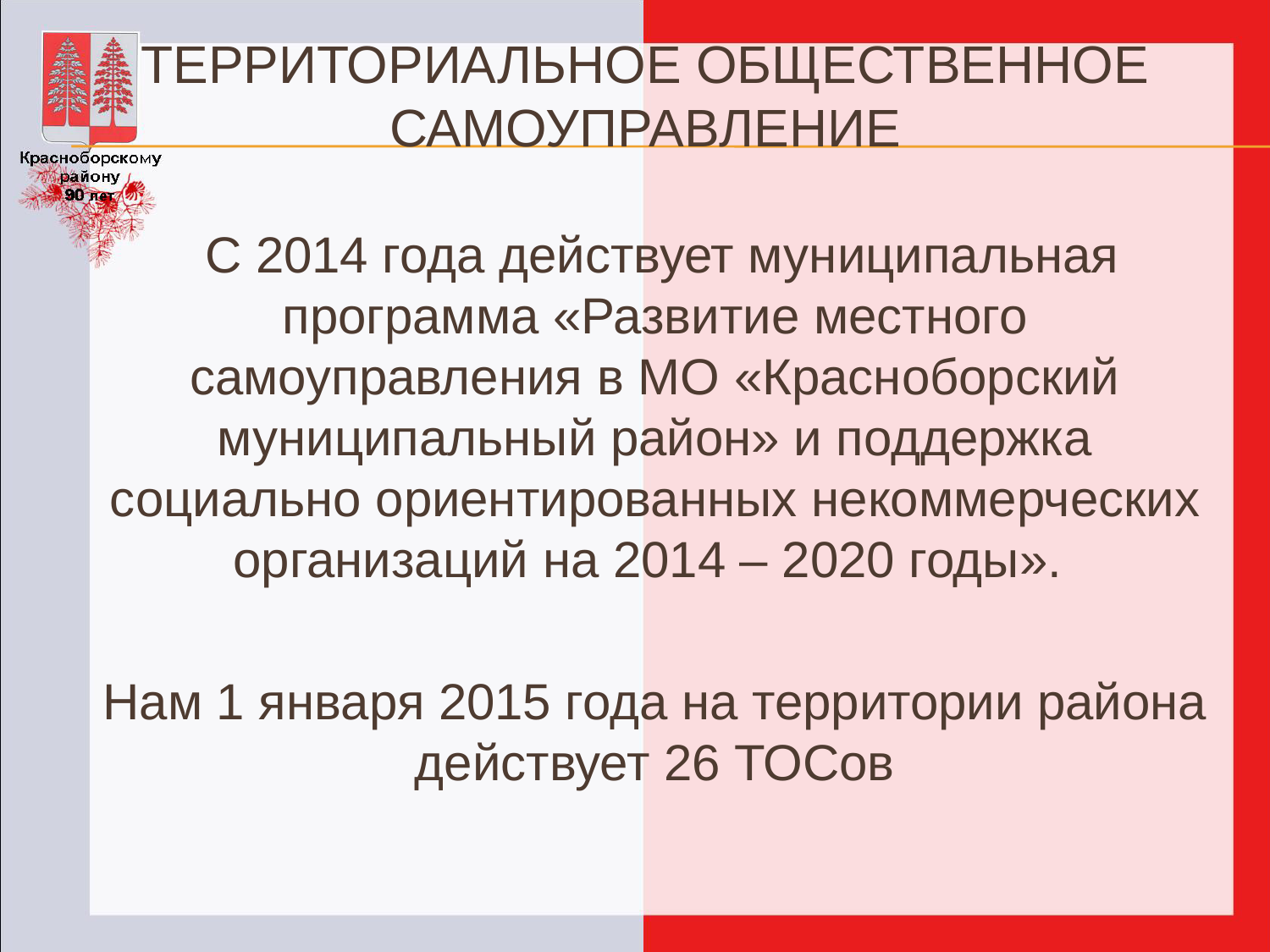

# ТЕРРИТОРИАЛЬНОЕ ОБЩЕСТВЕННОЕ САМОУПРАВЛЕНИЕ
 С 2014 года действует муниципальная программа «Развитие местного самоуправления в МО «Красноборский муниципальный район» и поддержка социально ориентированных некоммерческих организаций на 2014 – 2020 годы».

Нам 1 января 2015 года на территории района действует 26 ТОСов